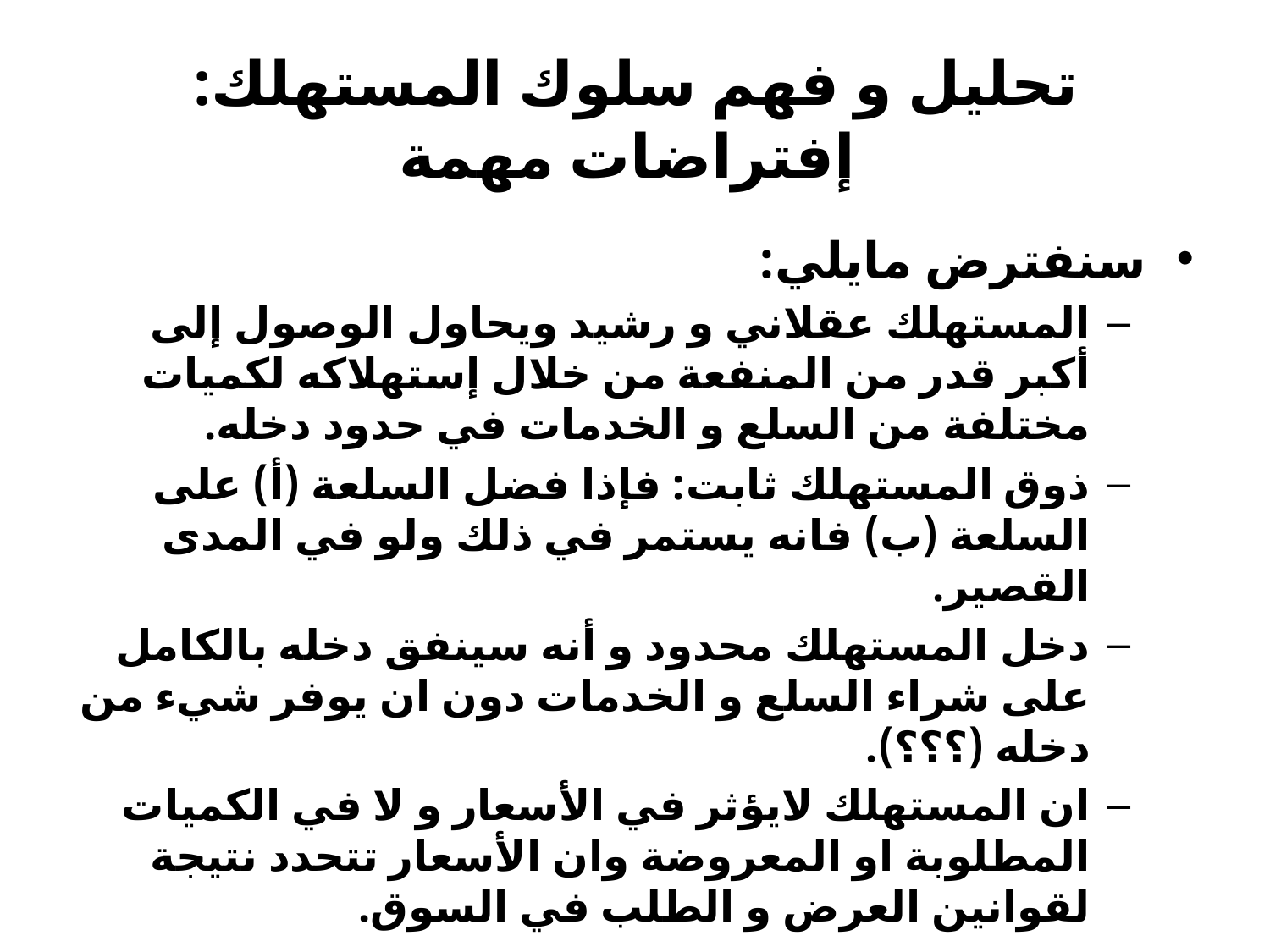

# تحليل و فهم سلوك المستهلك: إفتراضات مهمة
سنفترض مايلي:
المستهلك عقلاني و رشيد ويحاول الوصول إلى أكبر قدر من المنفعة من خلال إستهلاكه لكميات مختلفة من السلع و الخدمات في حدود دخله.
ذوق المستهلك ثابت: فإذا فضل السلعة (أ) على السلعة (ب) فانه يستمر في ذلك ولو في المدى القصير.
دخل المستهلك محدود و أنه سينفق دخله بالكامل على شراء السلع و الخدمات دون ان يوفر شيء من دخله (؟؟؟).
ان المستهلك لايؤثر في الأسعار و لا في الكميات المطلوبة او المعروضة وان الأسعار تتحدد نتيجة لقوانين العرض و الطلب في السوق.